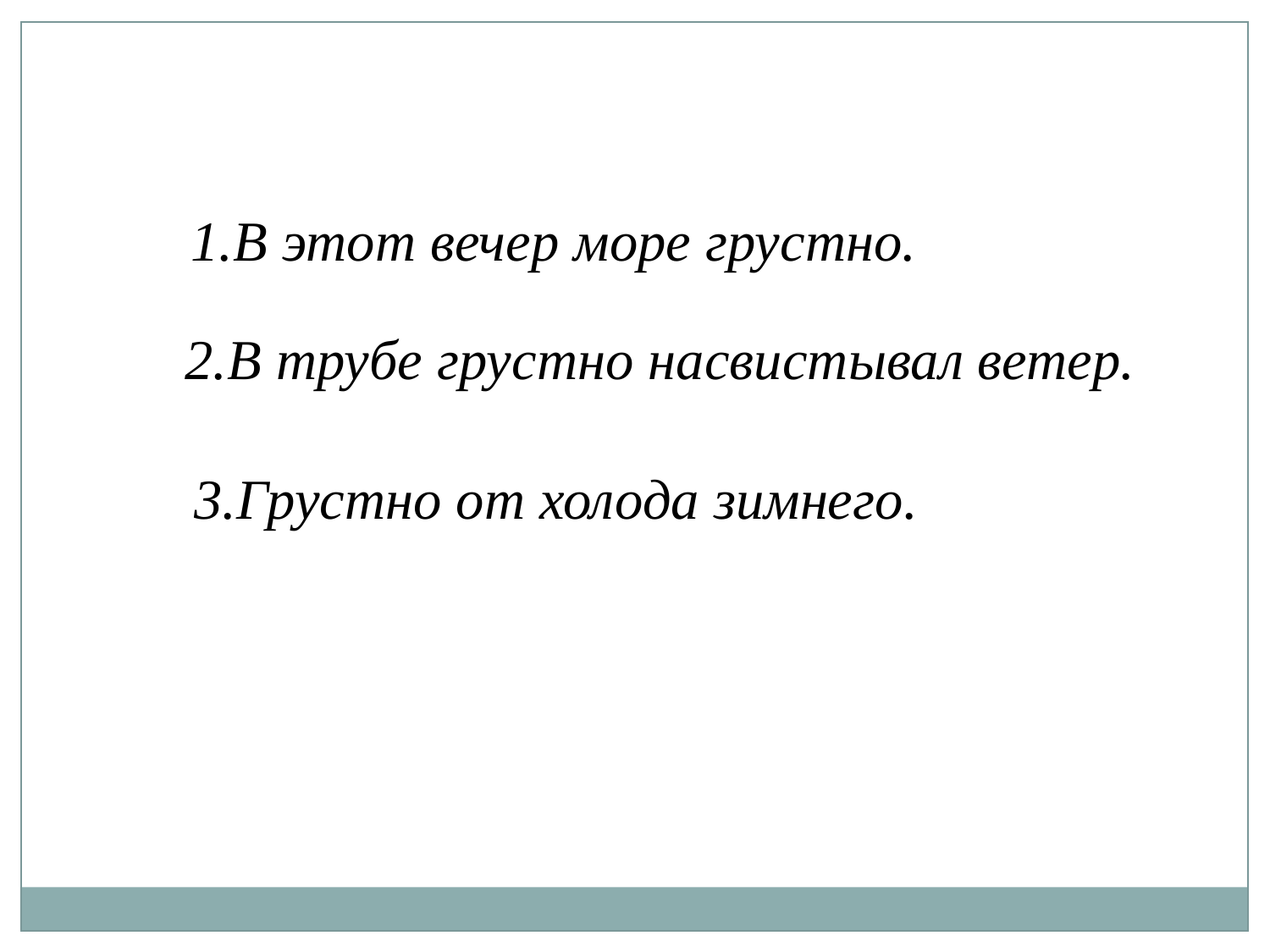

1.В этот вечер море грустно.
2.В трубе грустно насвистывал ветер.
3.Грустно от холода зимнего.